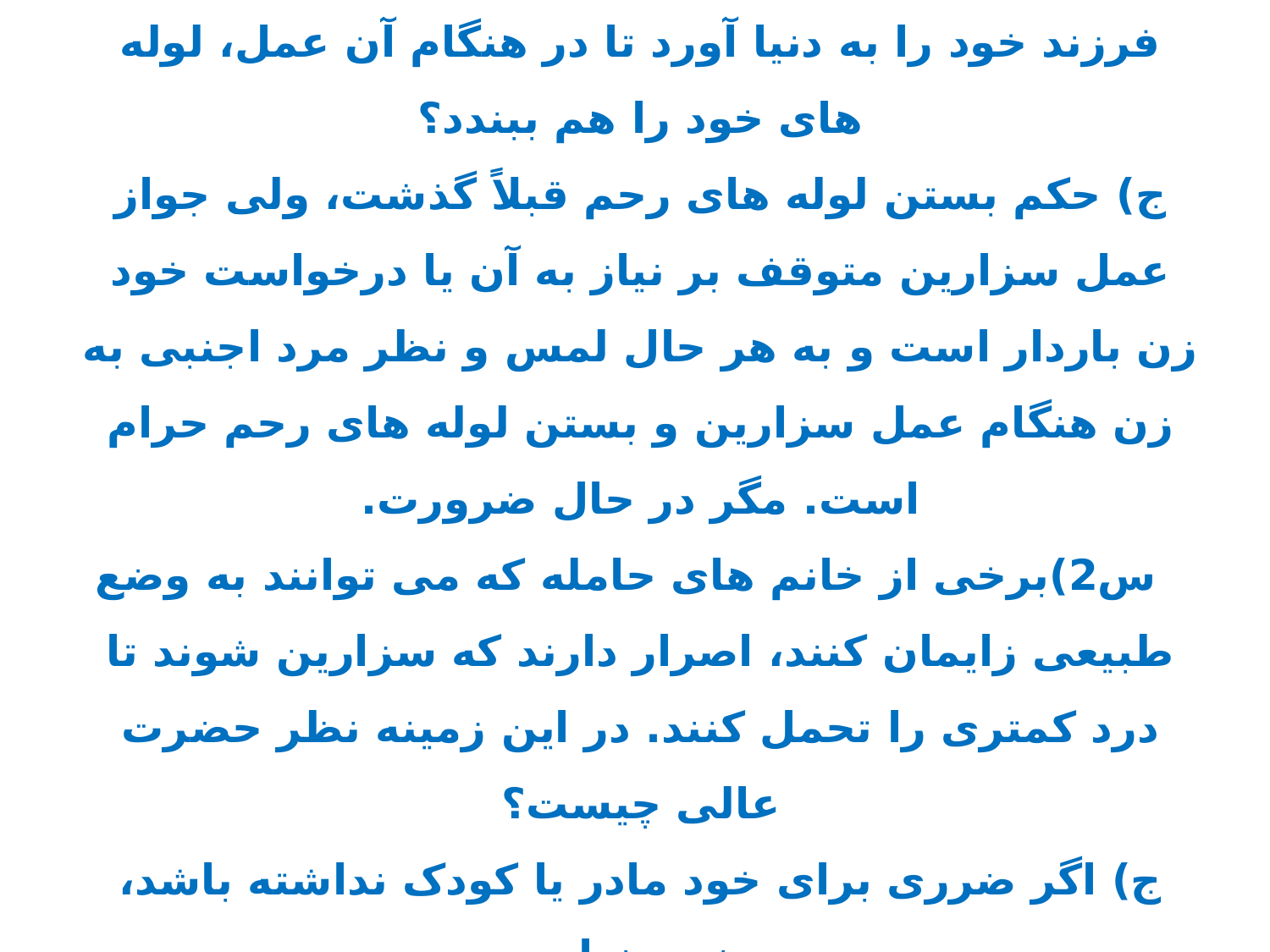

7) عمل سزارین
س1) آیا جایز است زن بارداراز طریق عمل سزارین فرزند خود را به دنیا آورد تا در هنگام آن عمل، لوله های خود را هم ببندد؟
ج) حکم بستن لوله های رحم قبلاً گذشت، ولی جواز عمل سزارین متوقف بر نیاز به آن یا درخواست خود زن باردار است و به هر حال لمس و نظر مرد اجنبی به زن هنگام عمل سزارین و بستن لوله های رحم حرام است. مگر در حال ضرورت.
  س2)برخی از خانم های حامله که می توانند به وضع طبیعی زایمان کنند، اصرار دارند که سزارین شوند تا درد کمتری را تحمل کنند. در این زمینه نظر حضرت عالی چیست؟
ج) اگر ضرری برای خود مادر یا کودک نداشته باشد، منعی ندارد.